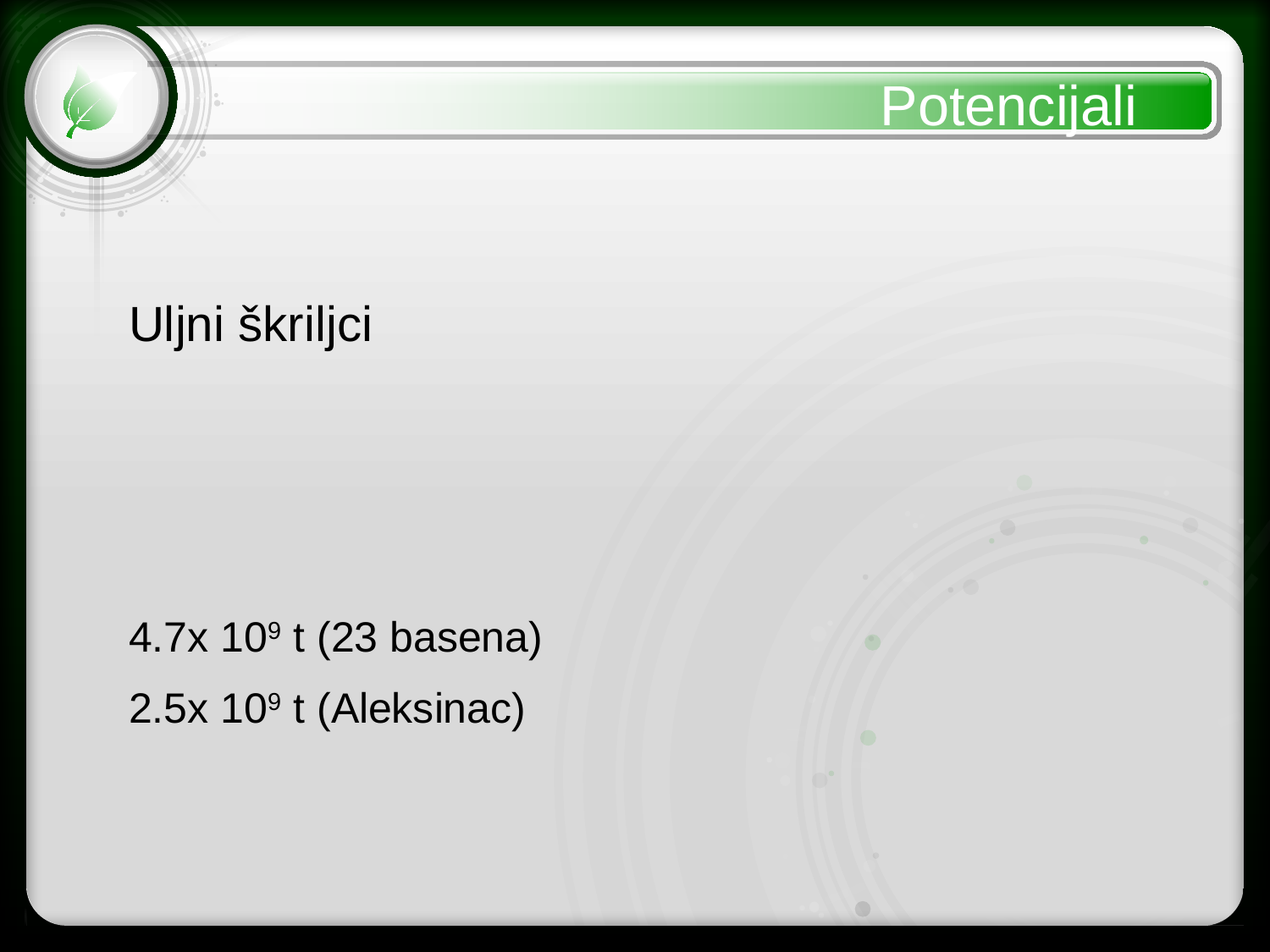

Potencijali
Uljni škriljci
4.7x 109 t (23 basena)
2.5x 109 t (Aleksinac)